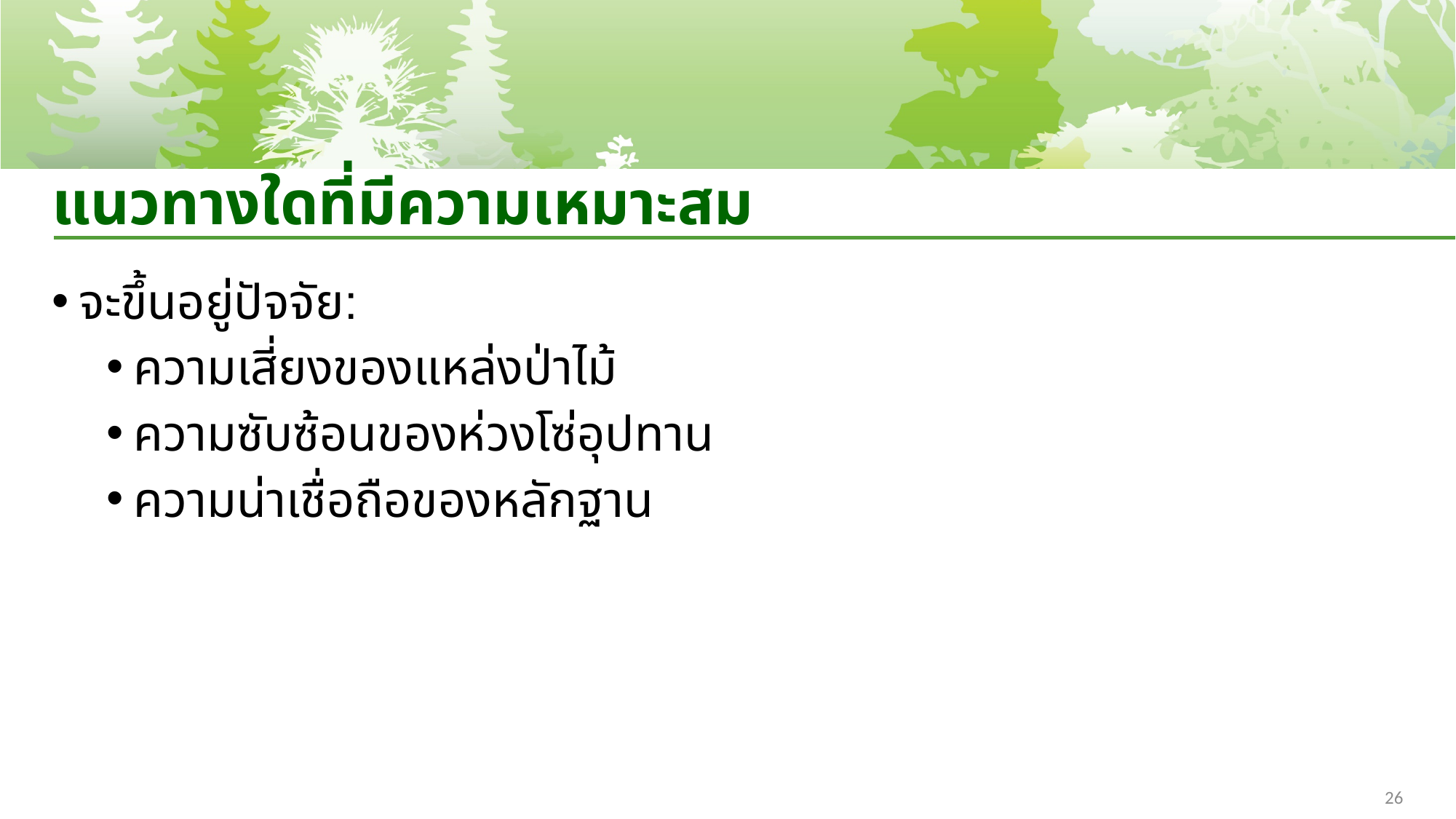

# แนวทางใดที่มีความเหมาะสม
จะขึ้นอยู่ปัจจัย:
ความเสี่ยงของแหล่งป่าไม้
ความซับซ้อนของห่วงโซ่อุปทาน
ความน่าเชื่อถือของหลักฐาน

26